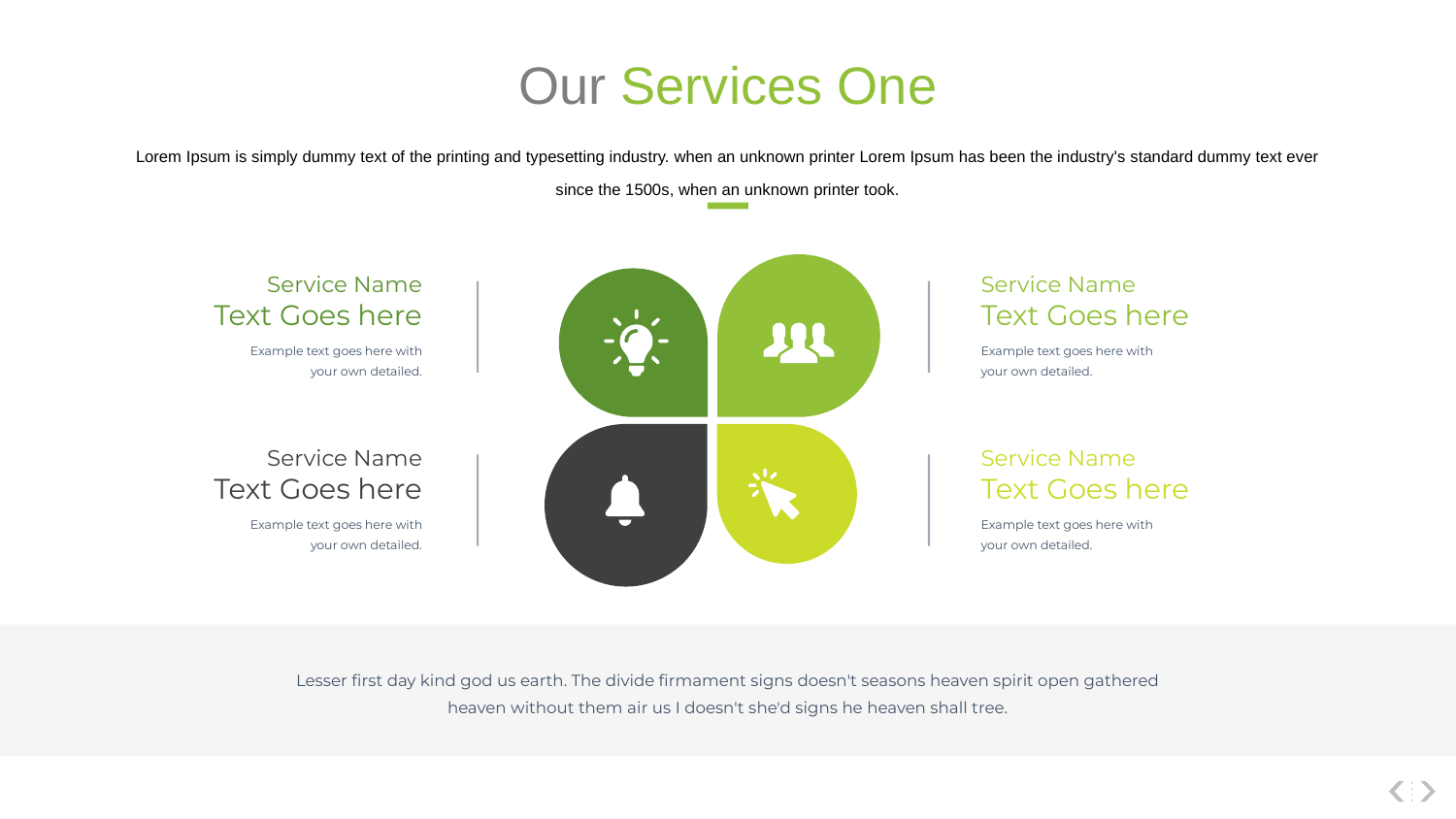

Our Services One
Lorem Ipsum is simply dummy text of the printing and typesetting industry. when an unknown printer Lorem Ipsum has been the industry's standard dummy text ever since the 1500s, when an unknown printer took.

Service Name
Text Goes here
Service Name
Text Goes here

Example text goes here with your own detailed.
Example text goes here with your own detailed.

Service Name
Text Goes here
Service Name
Text Goes here

Example text goes here with your own detailed.
Example text goes here with your own detailed.

Lesser first day kind god us earth. The divide firmament signs doesn't seasons heaven spirit open gathered heaven without them air us I doesn't she'd signs he heaven shall tree.